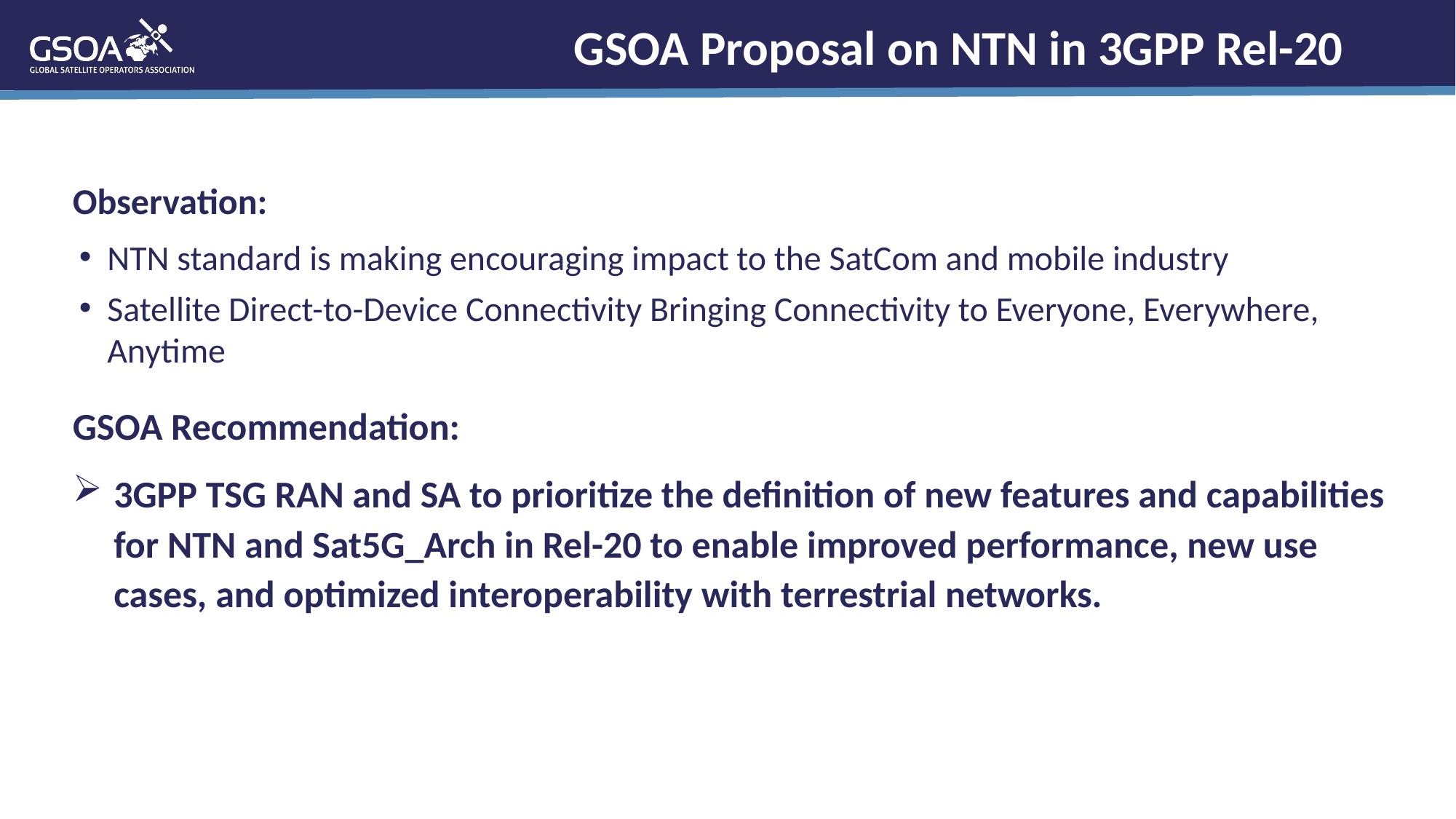

# GSOA Proposal on NTN in 3GPP Rel-20
Observation:
NTN standard is making encouraging impact to the SatCom and mobile industry
Satellite Direct-to-Device Connectivity Bringing Connectivity to Everyone, Everywhere, Anytime
GSOA Recommendation:
3GPP TSG RAN and SA to prioritize the definition of new features and capabilities for NTN and Sat5G_Arch in Rel-20 to enable improved performance, new use cases, and optimized interoperability with terrestrial networks.